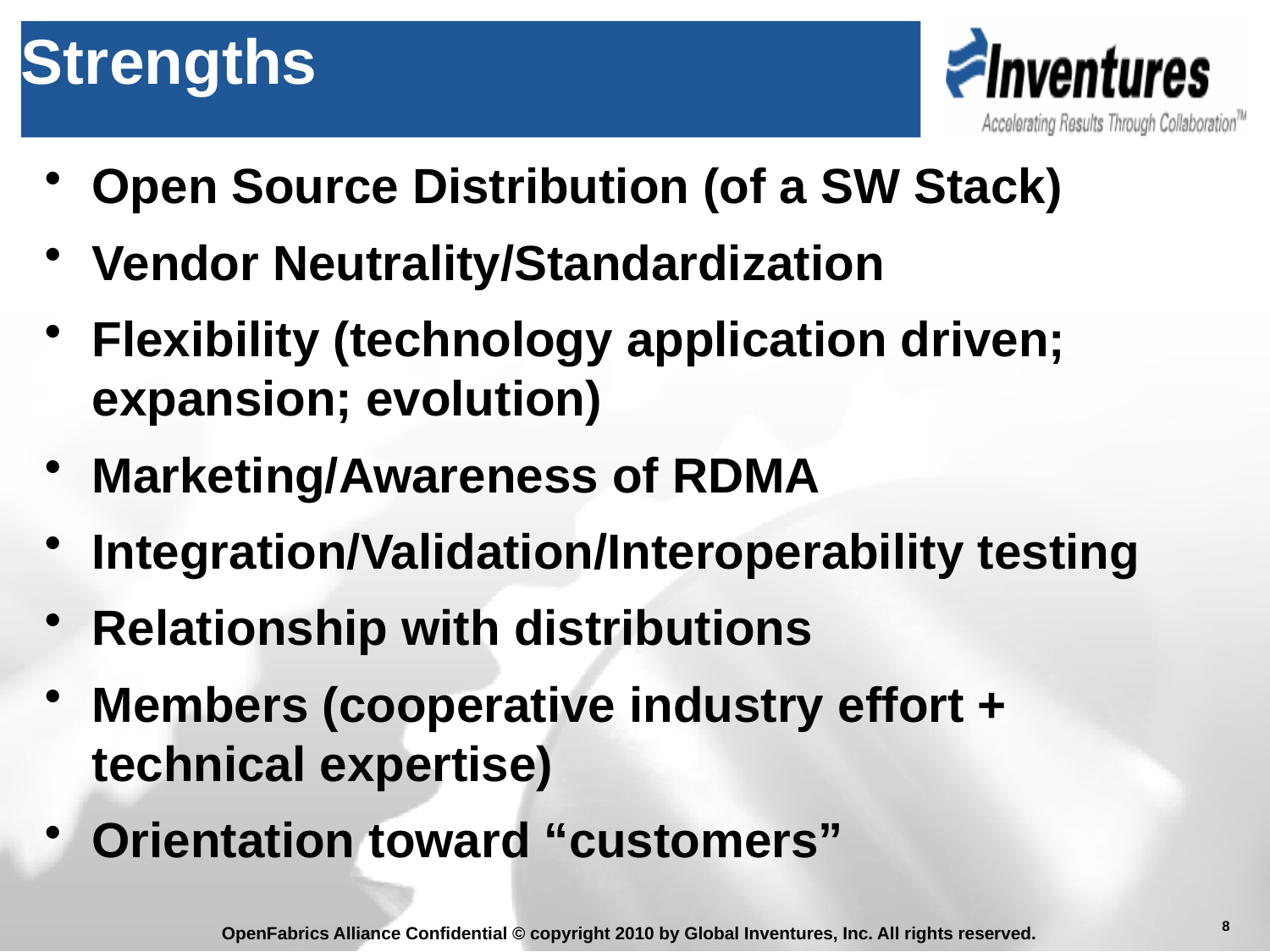

# Strengths
Open Source Distribution (of a SW Stack)
Vendor Neutrality/Standardization
Flexibility (technology application driven; expansion; evolution)
Marketing/Awareness of RDMA
Integration/Validation/Interoperability testing
Relationship with distributions
Members (cooperative industry effort + technical expertise)
Orientation toward “customers”